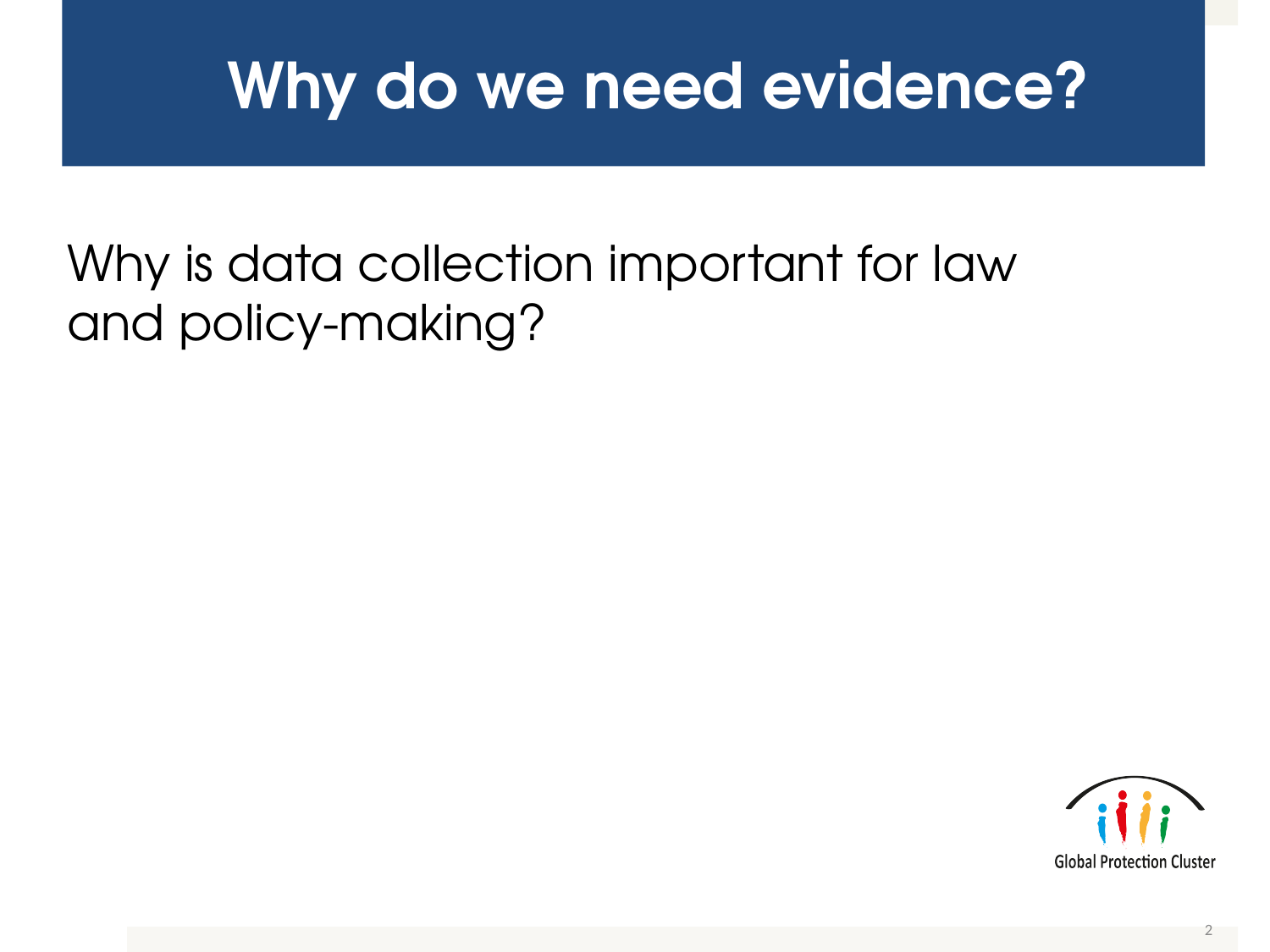

# Why do we need evidence?
Why is data collection important for law and policy-making?